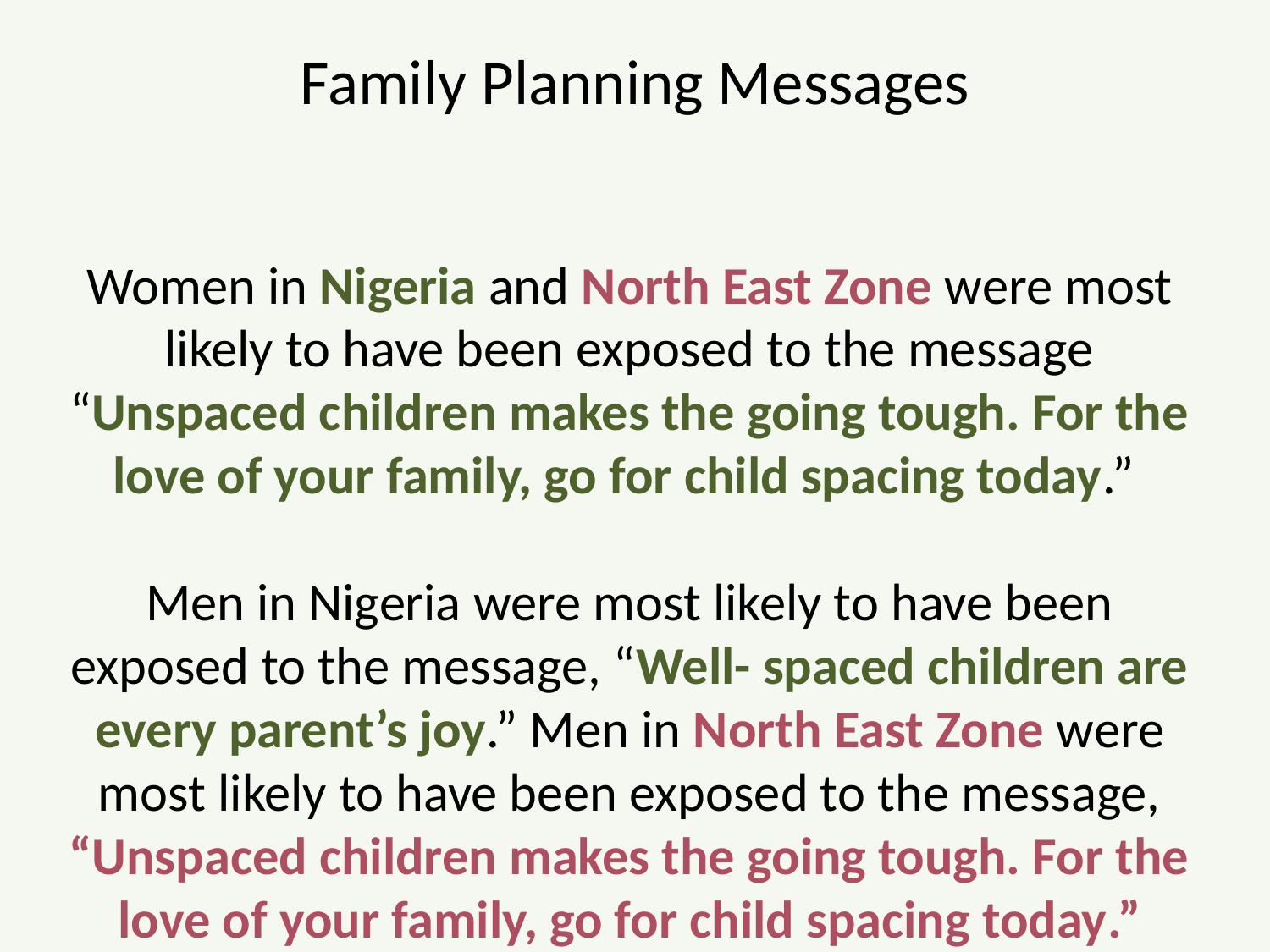

# Family Planning Messages
Women in Nigeria and North East Zone were most likely to have been exposed to the message “Unspaced children makes the going tough. For the love of your family, go for child spacing today.”

Men in Nigeria were most likely to have been exposed to the message, “Well- spaced children are every parent’s joy.” Men in North East Zone were most likely to have been exposed to the message, “Unspaced children makes the going tough. For the love of your family, go for child spacing today.”